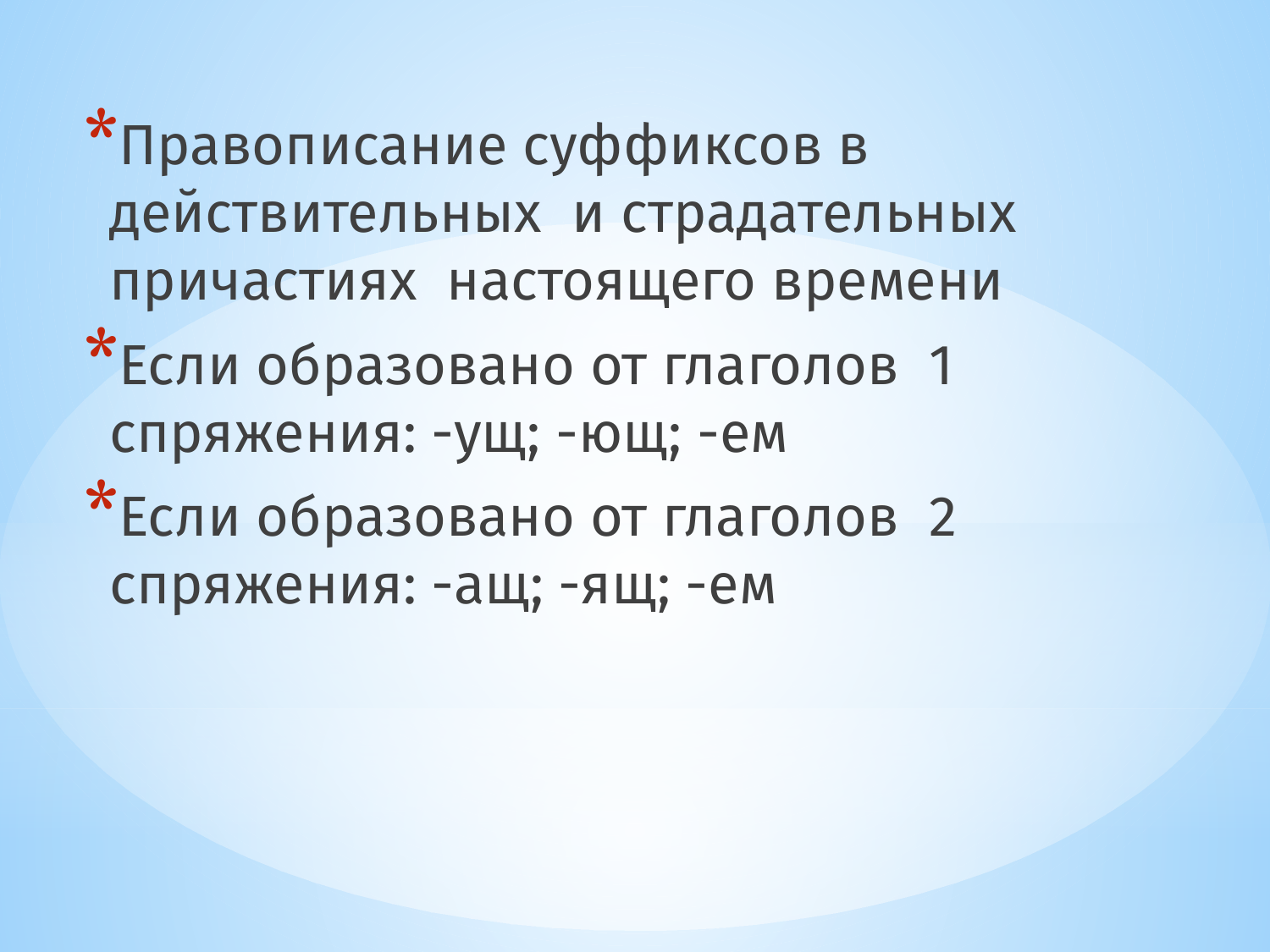

Правописание суффиксов в действительных  и страдательных причастиях  настоящего времени
Если образовано от глаголов  1 спряжения: -ущ; -ющ; -ем
Если образовано от глаголов  2 спряжения: -ащ; -ящ; -ем

#